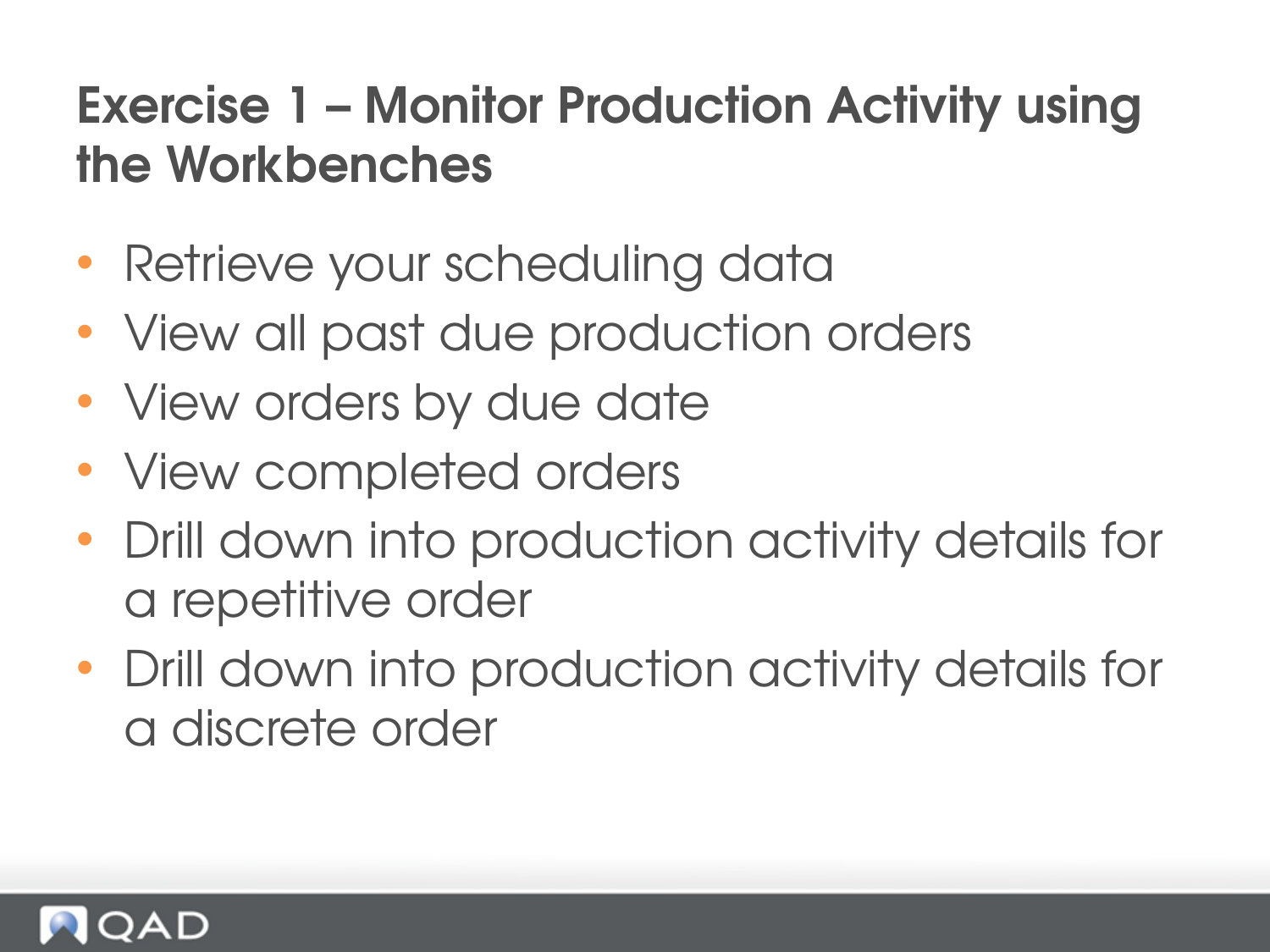

# Exercise 1 – Monitor Production Activity using the Workbenches
Retrieve your scheduling data
View all past due production orders
View orders by due date
View completed orders
Drill down into production activity details for a repetitive order
Drill down into production activity details for a discrete order